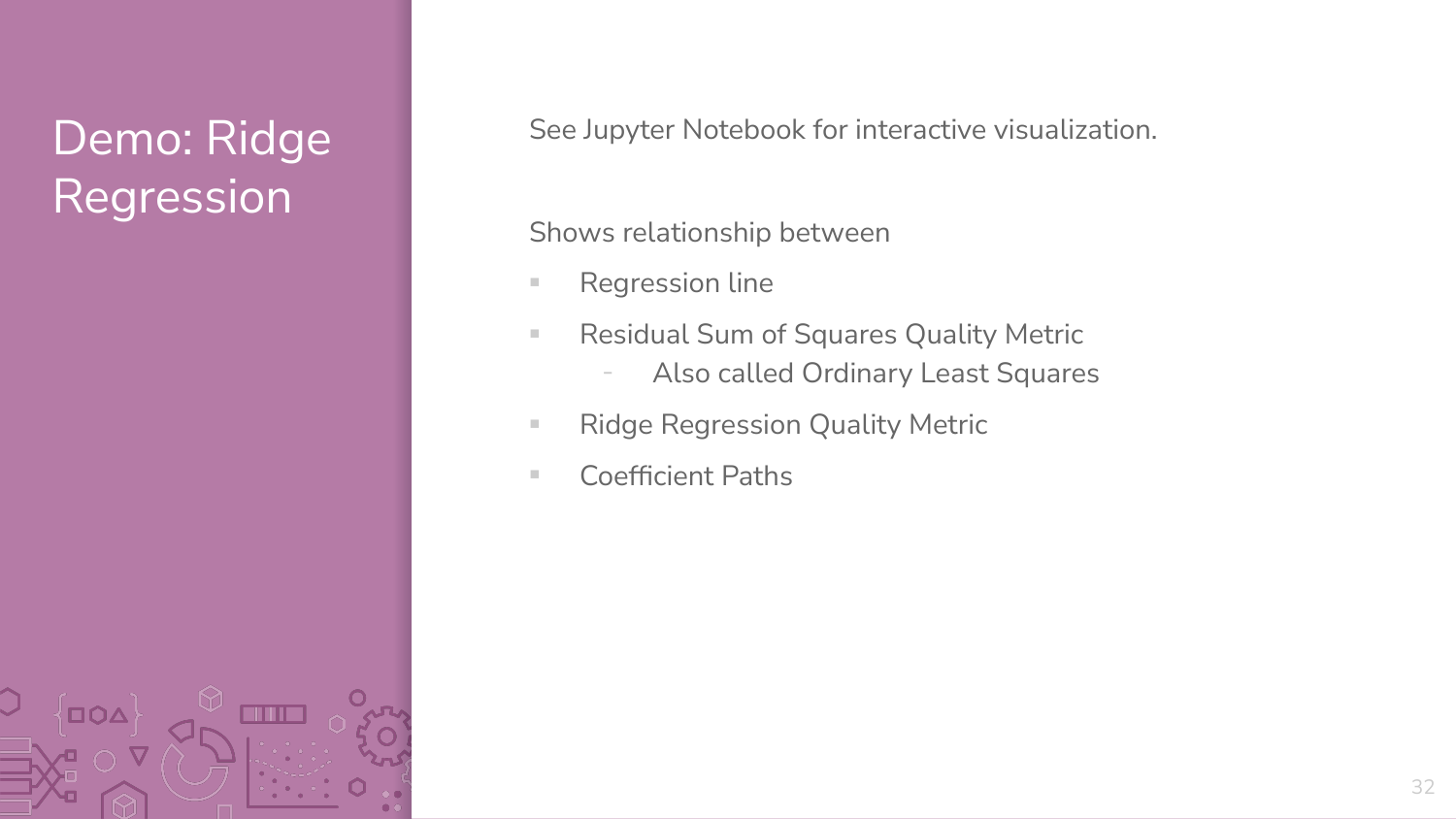

# Demo: Ridge Regression
See Jupyter Notebook for interactive visualization.

Shows relationship between
Regression line
Residual Sum of Squares Quality Metric
Also called Ordinary Least Squares
Ridge Regression Quality Metric
Coefficient Paths
32